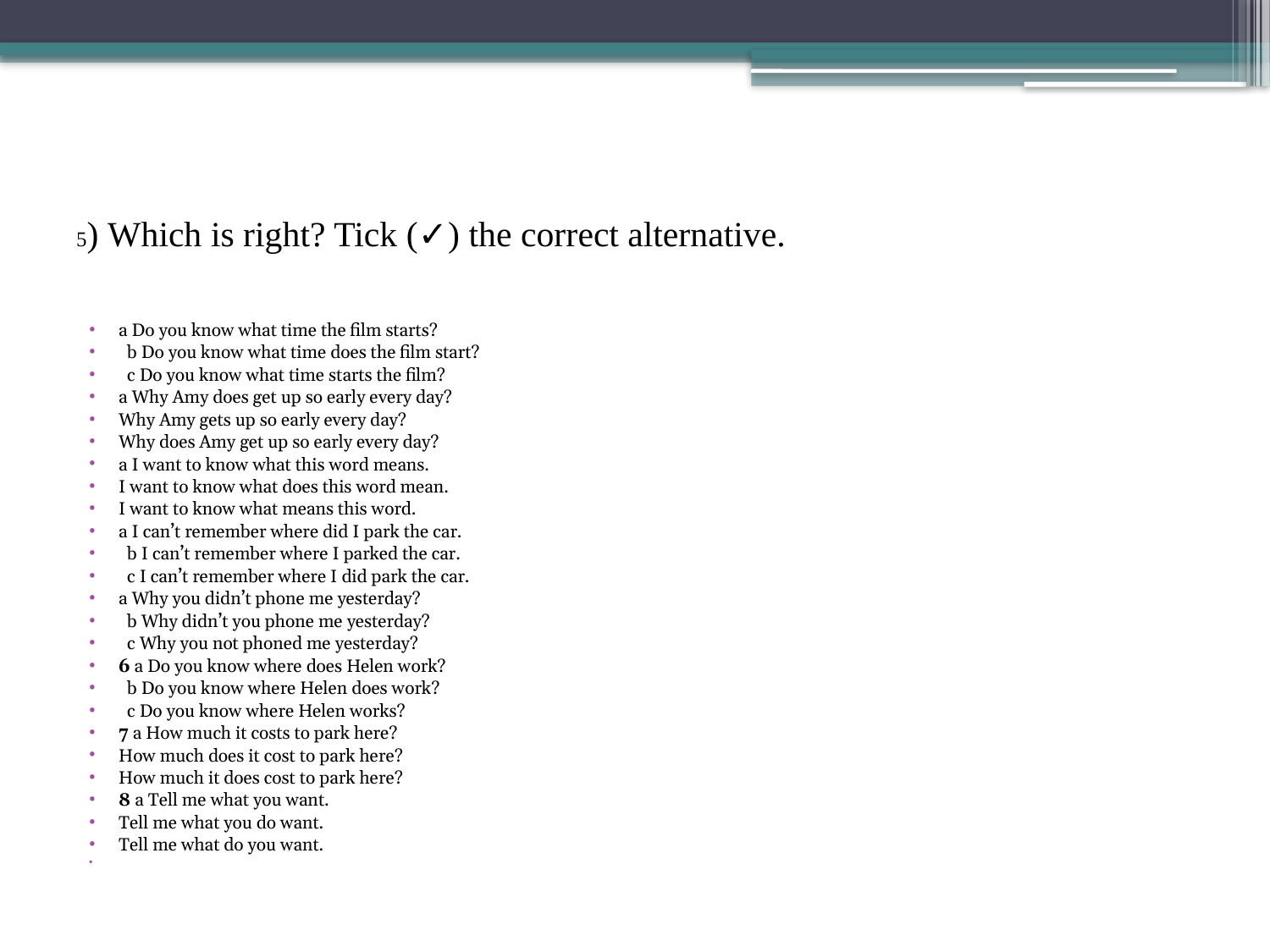

# 5) Which is right? Tick (✓) the correct alternative.
a Do you know what time the film starts?
  b Do you know what time does the film start?
  c Do you know what time starts the film?
a Why Amy does get up so early every day?
Why Amy gets up so early every day?
Why does Amy get up so early every day?
a I want to know what this word means.
I want to know what does this word mean.
I want to know what means this word.
a I can’t remember where did I park the car.
  b I can’t remember where I parked the car.
  c I can’t remember where I did park the car.
a Why you didn’t phone me yesterday?
  b Why didn’t you phone me yesterday?
  c Why you not phoned me yesterday?
6 a Do you know where does Helen work?
  b Do you know where Helen does work?
  c Do you know where Helen works?
7 a How much it costs to park here?
How much does it cost to park here?
How much it does cost to park here?
8 a Tell me what you want.
Tell me what you do want.
Tell me what do you want.